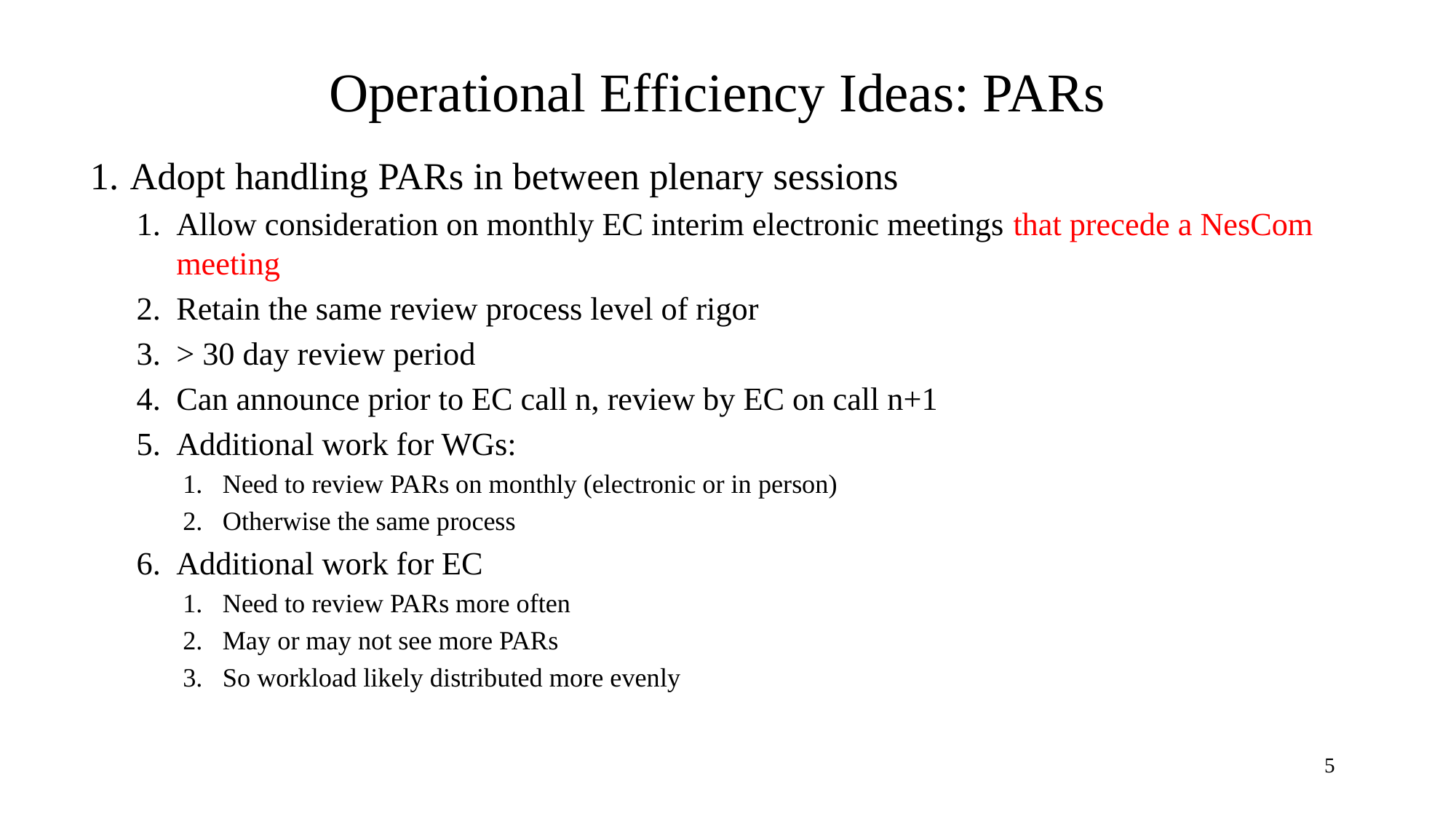

# Operational Efficiency Ideas: PARs
Adopt handling PARs in between plenary sessions
Allow consideration on monthly EC interim electronic meetings that precede a NesCom meeting
Retain the same review process level of rigor
> 30 day review period
Can announce prior to EC call n, review by EC on call n+1
Additional work for WGs:
Need to review PARs on monthly (electronic or in person)
Otherwise the same process
Additional work for EC
Need to review PARs more often
May or may not see more PARs
So workload likely distributed more evenly

5